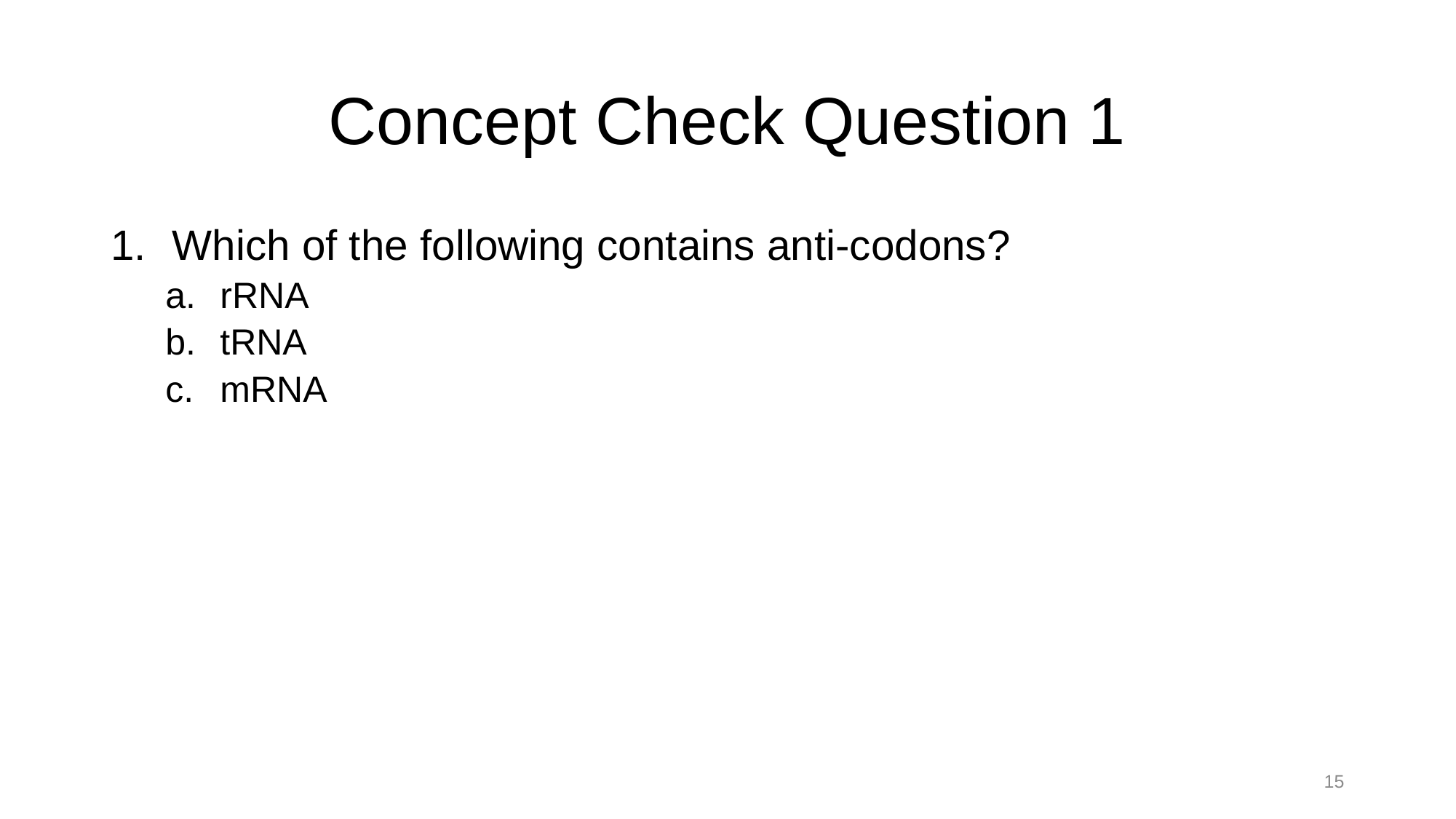

# Concept Check Question 1
Which of the following contains anti-codons?
rRNA
tRNA
mRNA

15